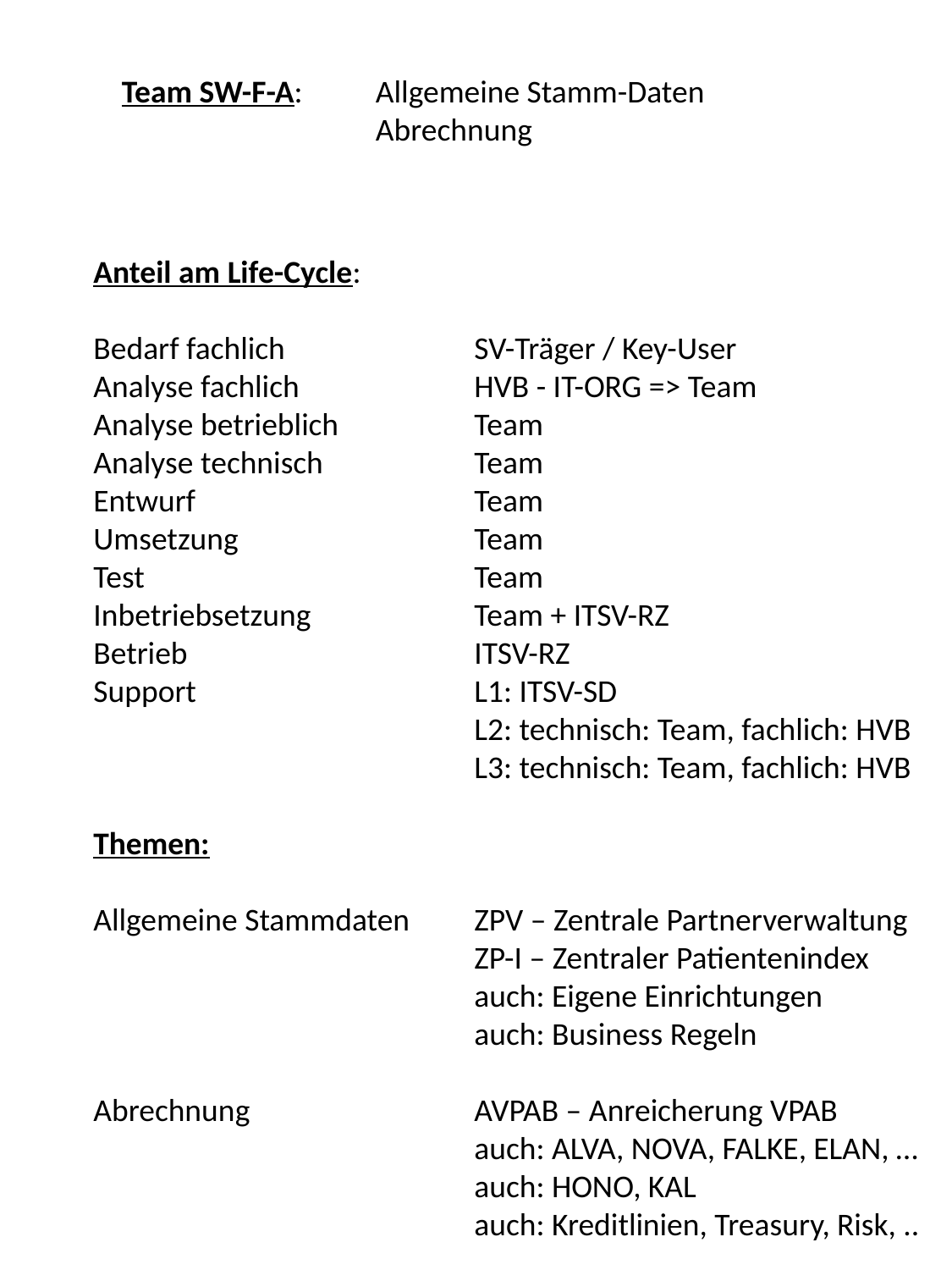

Team SW-F-A:	Allgemeine Stamm-Daten
		Abrechnung
Anteil am Life-Cycle:

Bedarf fachlich		SV-Träger / Key-User
Analyse fachlich		HVB - IT-ORG => Team
Analyse betrieblich		Team
Analyse technisch		Team
Entwurf			Team
Umsetzung		Team
Test			Team
Inbetriebsetzung		Team + ITSV-RZ
Betrieb			ITSV-RZ
Support			L1: ITSV-SD
			L2: technisch: Team, fachlich: HVB
			L3: technisch: Team, fachlich: HVB

Themen:

Allgemeine Stammdaten	ZPV – Zentrale Partnerverwaltung
			ZP-I – Zentraler Patientenindex
			auch: Eigene Einrichtungen
			auch: Business Regeln

Abrechnung		AVPAB – Anreicherung VPAB
			auch: ALVA, NOVA, FALKE, ELAN, …
			auch: HONO, KAL
			auch: Kreditlinien, Treasury, Risk, ..